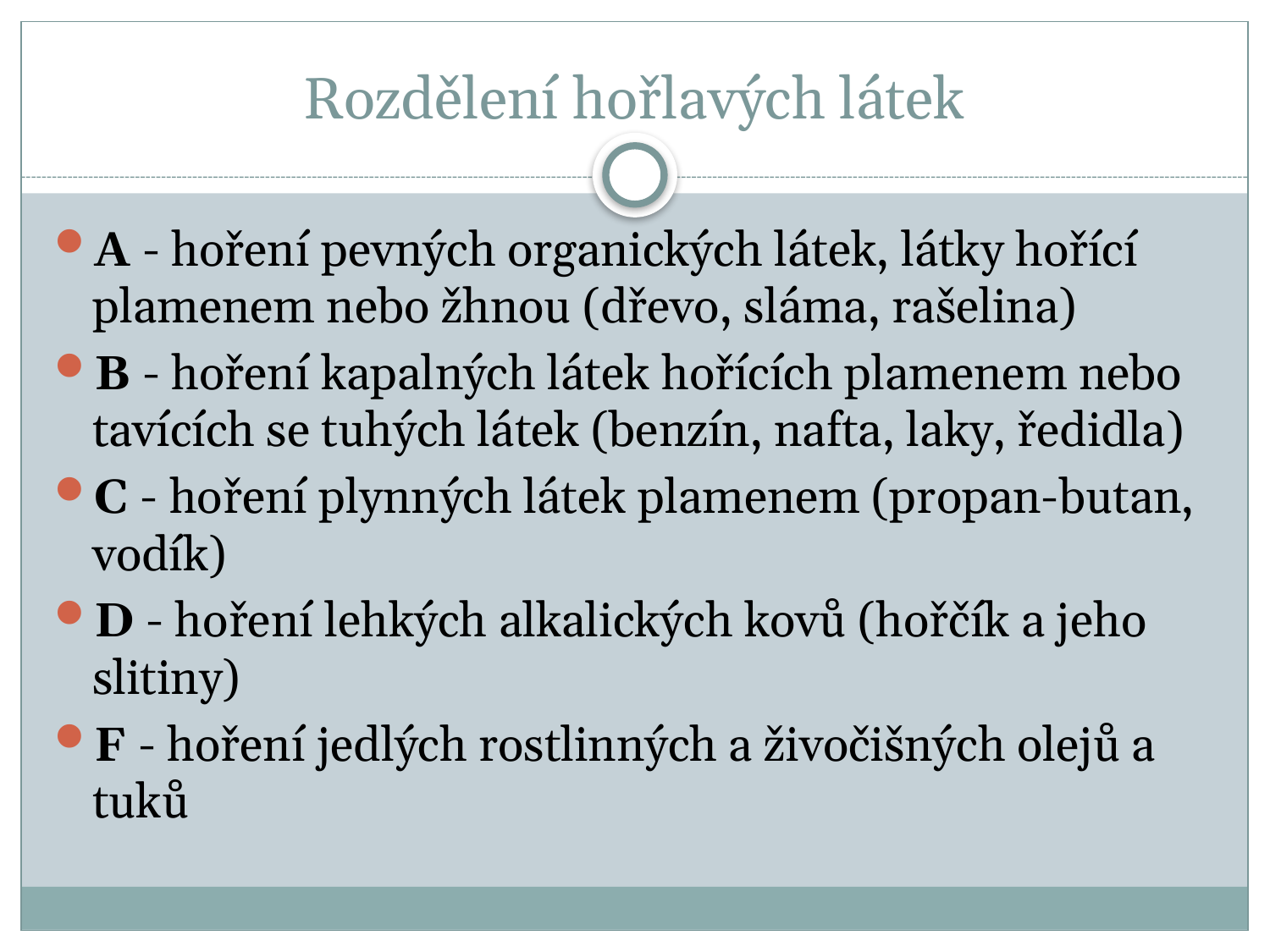

# Rozdělení hořlavých látek
A - hoření pevných organických látek, látky hořící plamenem nebo žhnou (dřevo, sláma, rašelina)
B - hoření kapalných látek hořících plamenem nebo tavících se tuhých látek (benzín, nafta, laky, ředidla)
C - hoření plynných látek plamenem (propan-butan, vodík)
D - hoření lehkých alkalických kovů (hořčík a jeho slitiny)
F - hoření jedlých rostlinných a živočišných olejů a tuků